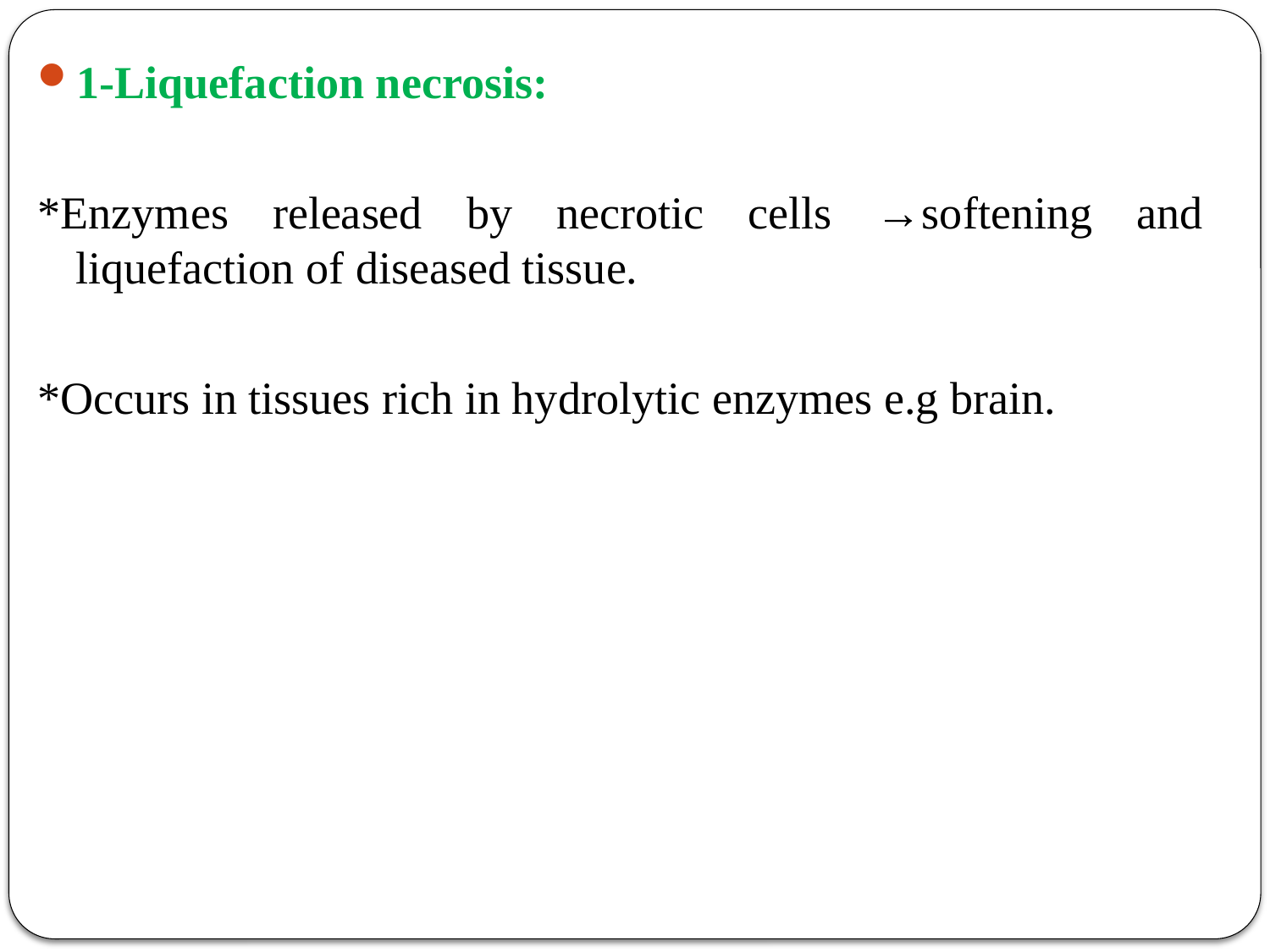

1-Liquefaction necrosis:

*Enzymes released by necrotic cells →softening and liquefaction of diseased tissue.

*Occurs in tissues rich in hydrolytic enzymes e.g brain.